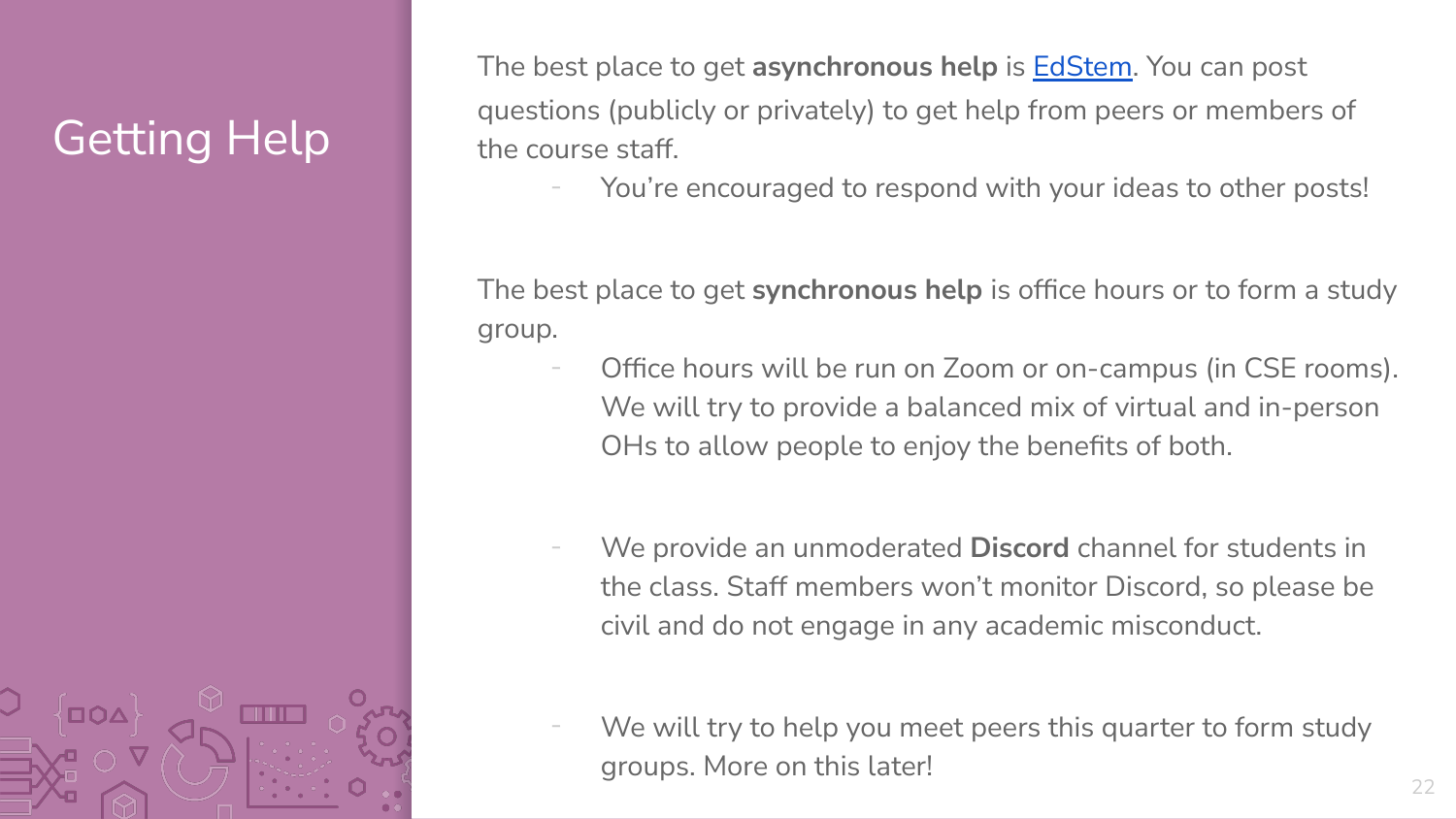

The best place to get asynchronous help is EdStem. You can post questions (publicly or privately) to get help from peers or members of the course staff.
You’re encouraged to respond with your ideas to other posts!

The best place to get synchronous help is office hours or to form a study group.
Office hours will be run on Zoom or on-campus (in CSE rooms). We will try to provide a balanced mix of virtual and in-person OHs to allow people to enjoy the benefits of both.

We provide an unmoderated Discord channel for students in the class. Staff members won’t monitor Discord, so please be civil and do not engage in any academic misconduct.

We will try to help you meet peers this quarter to form study groups. More on this later!
# Getting Help
22